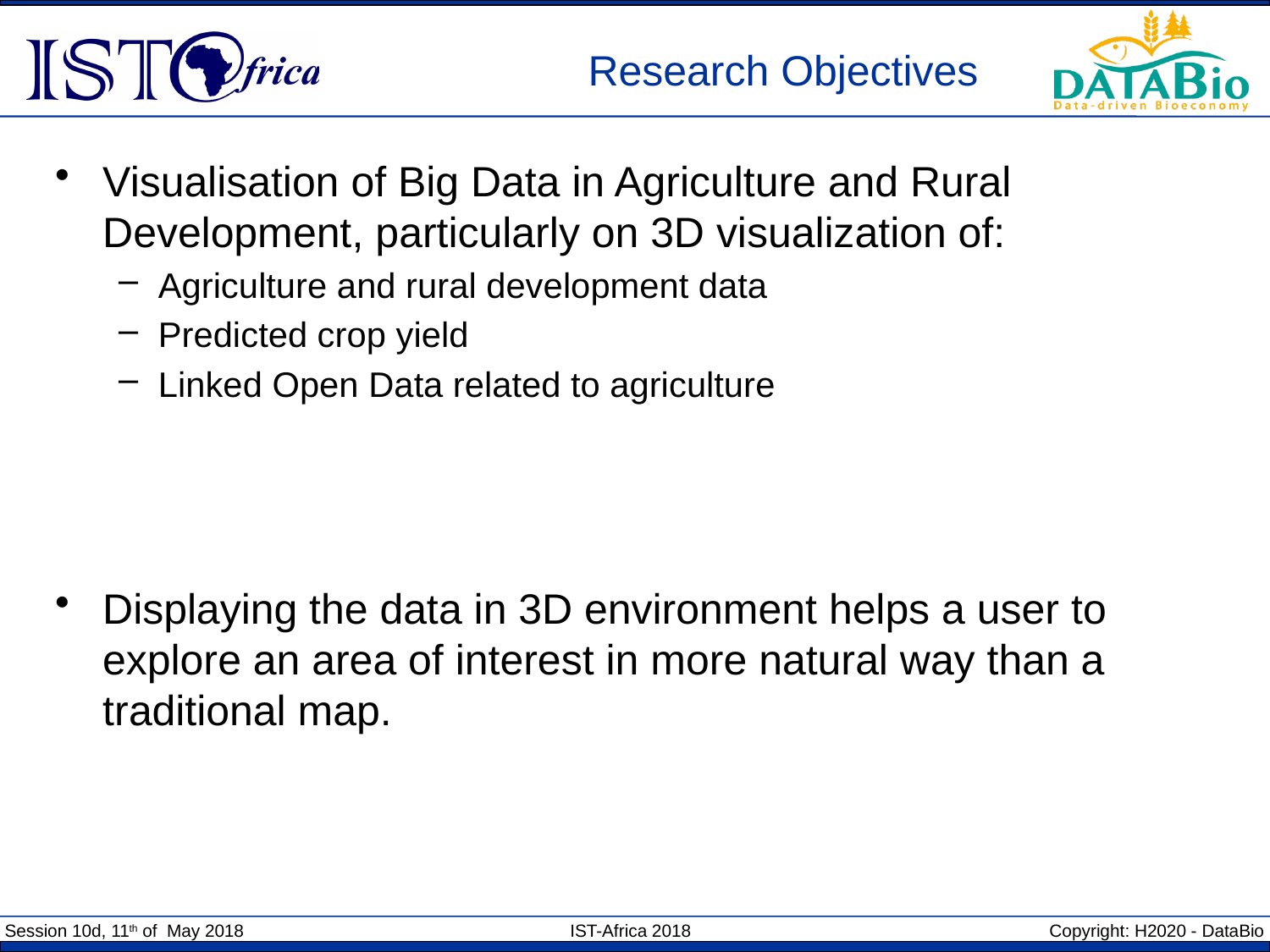

# Research Objectives
Visualisation of Big Data in Agriculture and Rural Development, particularly on 3D visualization of:
Agriculture and rural development data
Predicted crop yield
Linked Open Data related to agriculture
Displaying the data in 3D environment helps a user to explore an area of interest in more natural way than a traditional map.